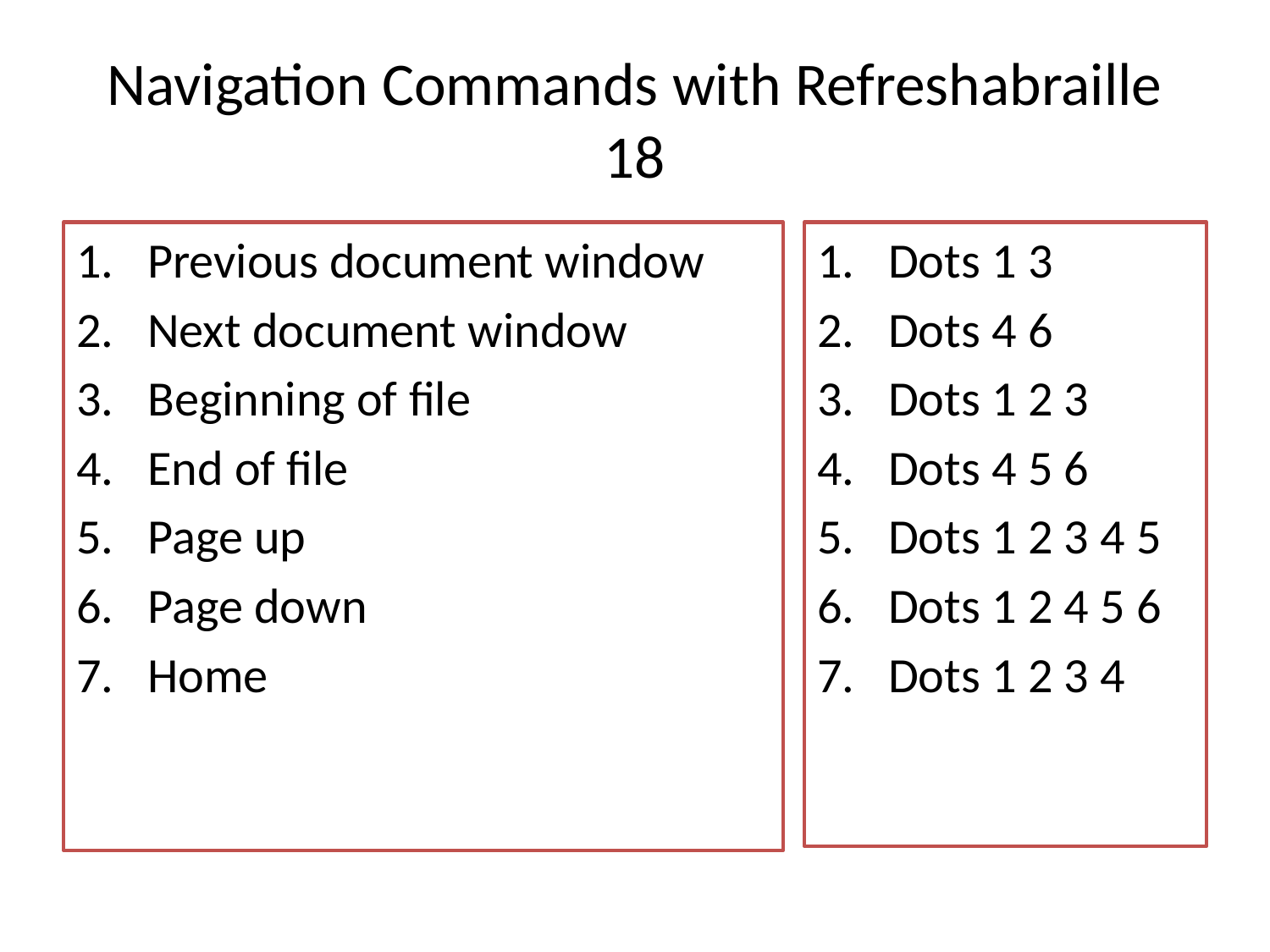

# Navigation Commands with Refreshabraille 18
Previous document window
Next document window
Beginning of file
End of file
Page up
Page down
Home
Dots 1 3
Dots 4 6
Dots 1 2 3
Dots 4 5 6
Dots 1 2 3 4 5
Dots 1 2 4 5 6
Dots 1 2 3 4